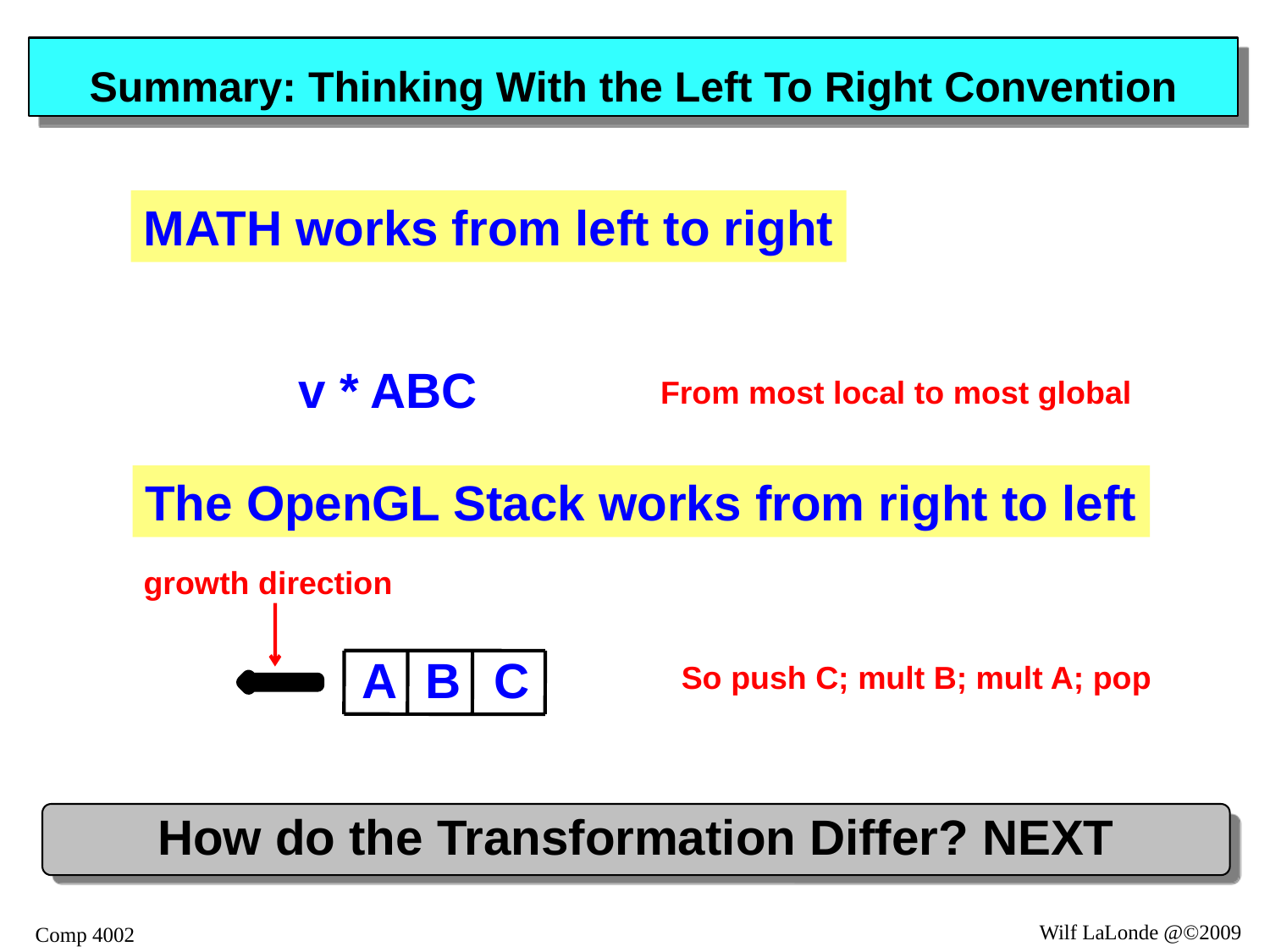

# Summary: Thinking With the Left To Right Convention
MATH works from left to right
   v * ABC
From most local to most global
The OpenGL Stack works from right to left
growth direction
A
B
C
So push C; mult B; mult A; pop

How do the Transformation Differ? NEXT